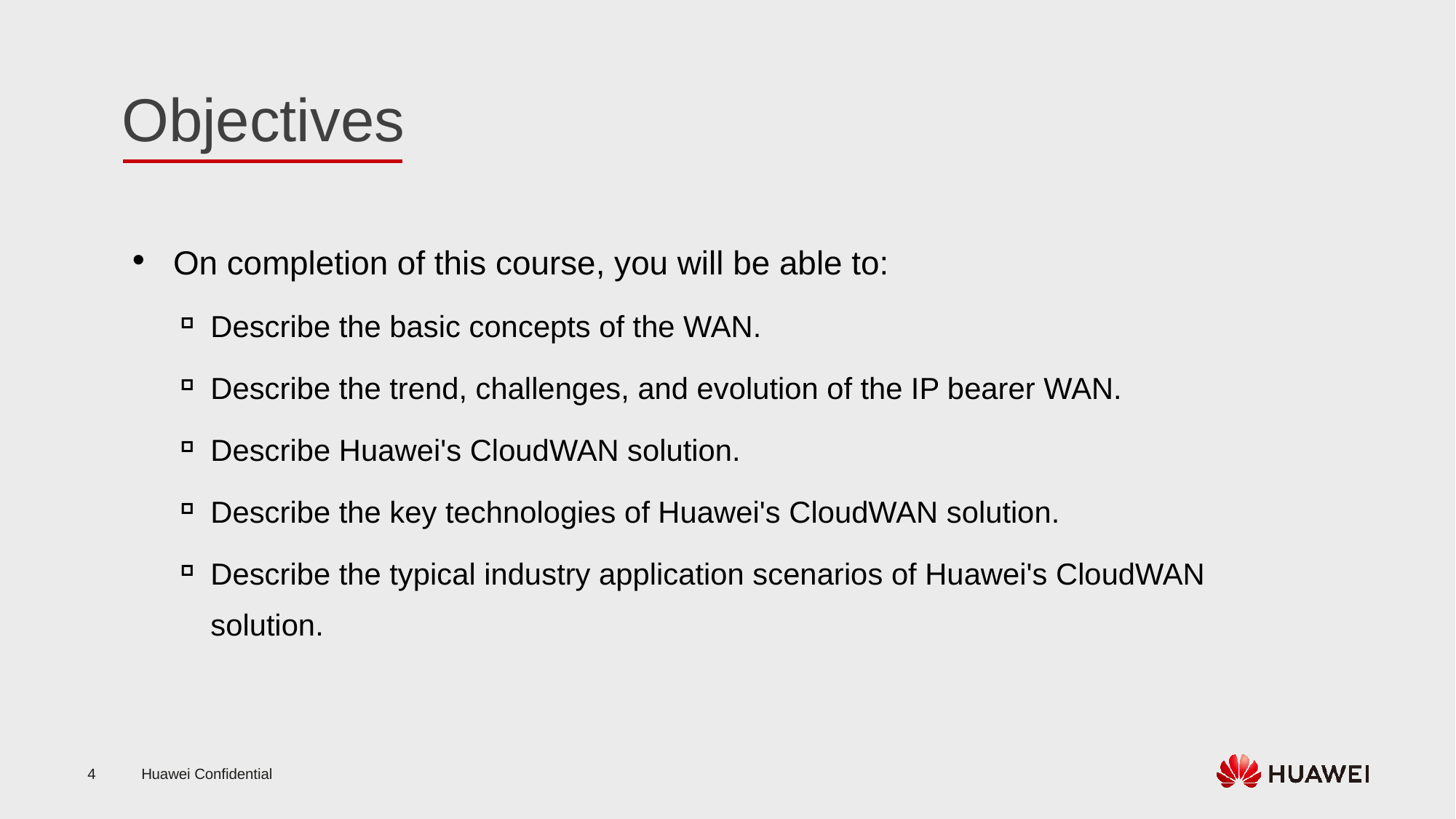

On completion of this course, you will be able to:
Describe the basic concepts of the WAN.
Describe the trend, challenges, and evolution of the IP bearer WAN.
Describe Huawei's CloudWAN solution.
Describe the key technologies of Huawei's CloudWAN solution.
Describe the typical industry application scenarios of Huawei's CloudWAN solution.